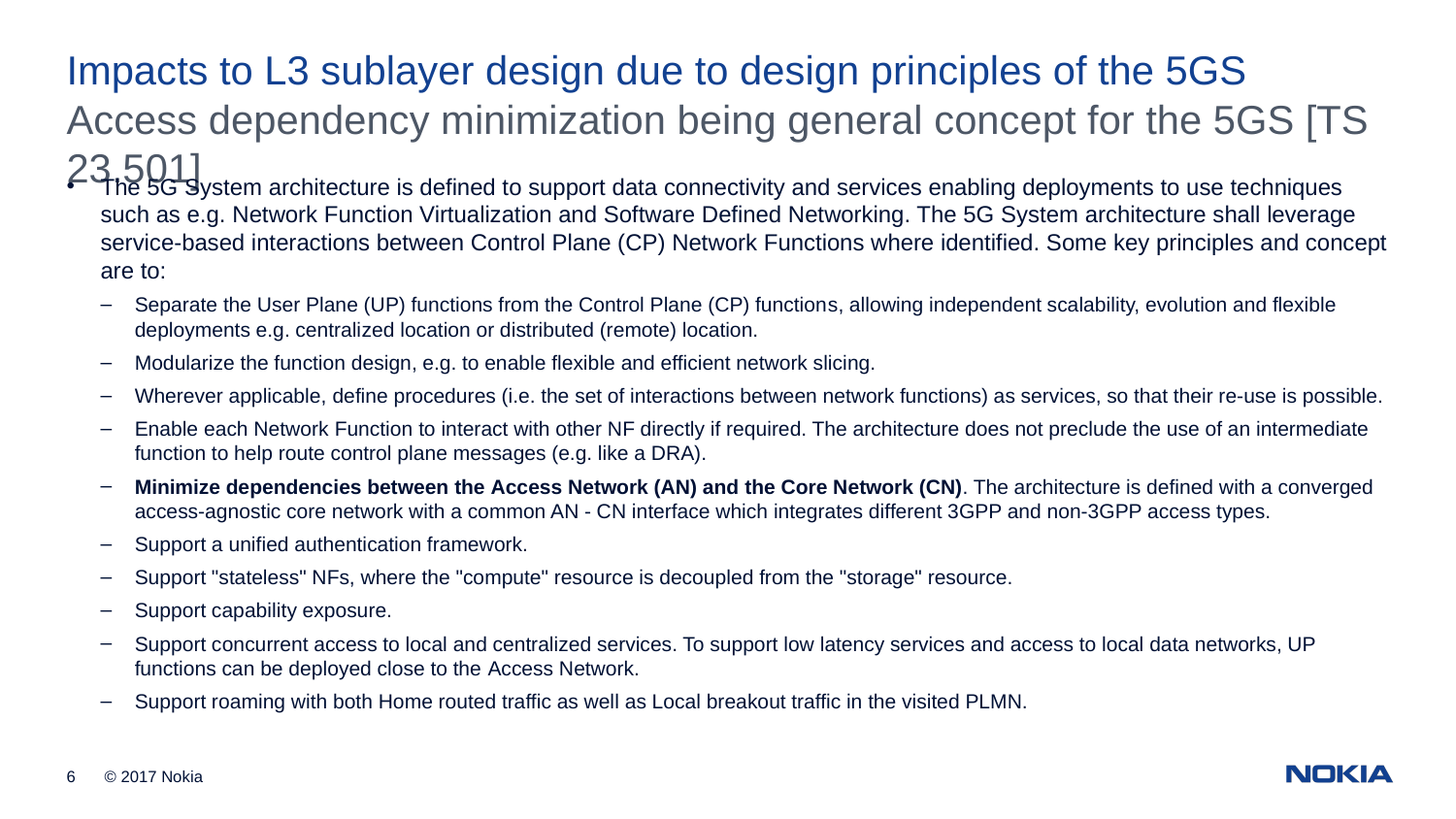

Impacts to L3 sublayer design due to design principles of the 5GS
Access dependency minimization being general concept for the 5GS [TS 23.501]
The 5G System architecture is defined to support data connectivity and services enabling deployments to use techniques such as e.g. Network Function Virtualization and Software Defined Networking. The 5G System architecture shall leverage service-based interactions between Control Plane (CP) Network Functions where identified. Some key principles and concept are to:
Separate the User Plane (UP) functions from the Control Plane (CP) functions, allowing independent scalability, evolution and flexible deployments e.g. centralized location or distributed (remote) location.
Modularize the function design, e.g. to enable flexible and efficient network slicing.
Wherever applicable, define procedures (i.e. the set of interactions between network functions) as services, so that their re-use is possible.
Enable each Network Function to interact with other NF directly if required. The architecture does not preclude the use of an intermediate function to help route control plane messages (e.g. like a DRA).
Minimize dependencies between the Access Network (AN) and the Core Network (CN). The architecture is defined with a converged access-agnostic core network with a common AN - CN interface which integrates different 3GPP and non-3GPP access types.
Support a unified authentication framework.
Support "stateless" NFs, where the "compute" resource is decoupled from the "storage" resource.
Support capability exposure.
Support concurrent access to local and centralized services. To support low latency services and access to local data networks, UP functions can be deployed close to the Access Network.
Support roaming with both Home routed traffic as well as Local breakout traffic in the visited PLMN.